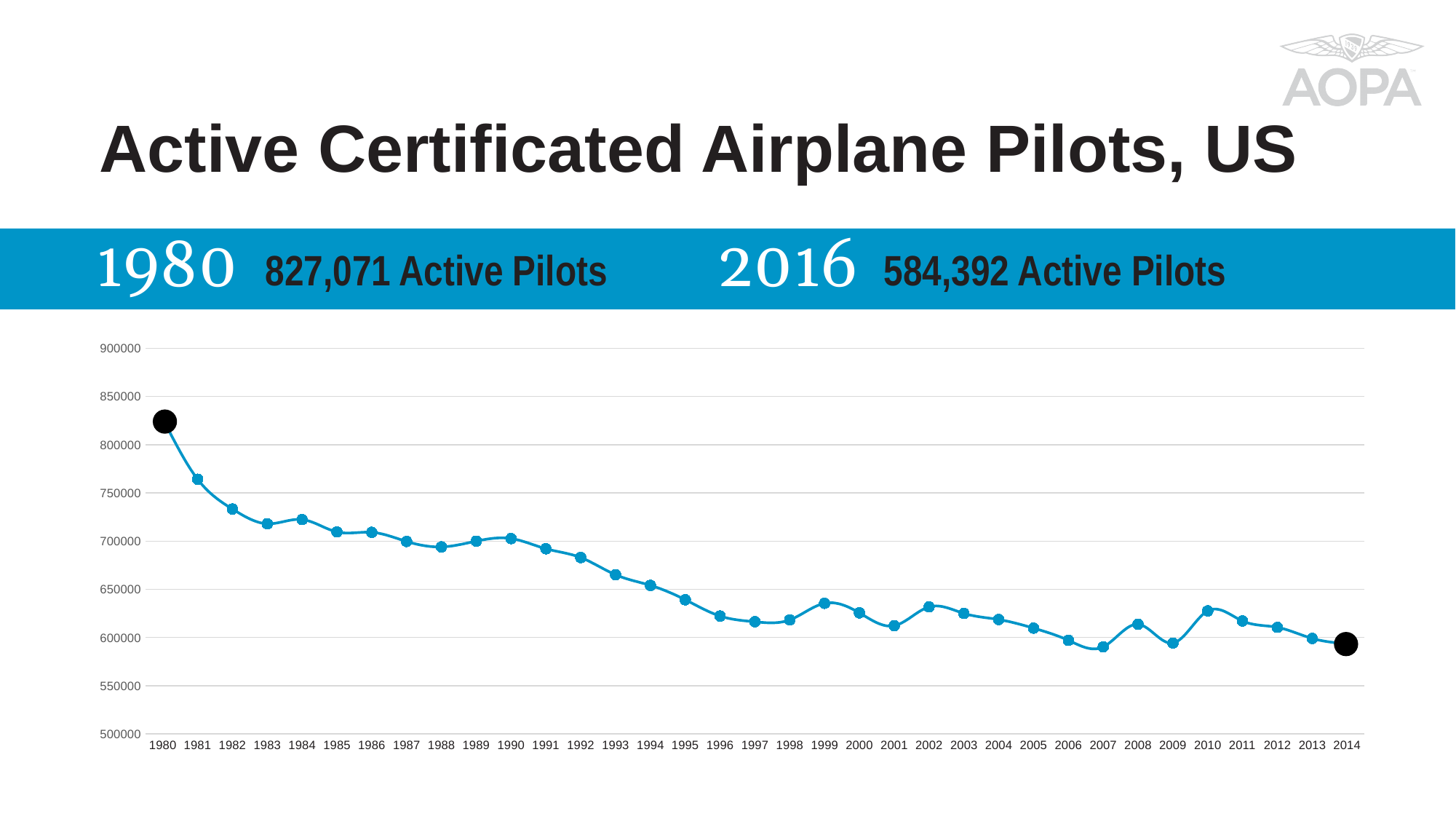

Active Certificated Airplane Pilots, US
1980
2016

827,071 Active Pilots
 584,392 Active Pilots

### Chart

| Category | Series 1 |
|---|---|
| 1980 | 827071.0 |
| 1981 | 764182.0 |
| 1982 | 733255.0 |
| 1983 | 718004.0 |
| 1984 | 722376.0 |
| 1985 | 709540.0 |
| 1986 | 709118.0 |
| 1987 | 699653.0 |
| 1988 | 694016.0 |
| 1989 | 700010.0 |
| 1990 | 702659.0 |
| 1991 | 692095.0 |
| 1992 | 682959.0 |
| 1993 | 665069.0 |
| 1994 | 654088.0 |
| 1995 | 639184.0 |
| 1996 | 622261.0 |
| 1997 | 616342.0 |
| 1998 | 618298.0 |
| 1999 | 635472.0 |
| 2000 | 625581.0 |
| 2001 | 612274.0 |
| 2002 | 631762.0 |
| 2003 | 625011.0 |
| 2004 | 618633.0 |
| 2005 | 609737.0 |
| 2006 | 597109.0 |
| 2007 | 590349.0 |
| 2008 | 613746.0 |
| 2009 | 594285.0 |
| 2010 | 627588.0 |
| 2011 | 617128.0 |
| 2012 | 610576.0 |
| 2013 | 599086.0 |
| 2014 | 593499.0 |